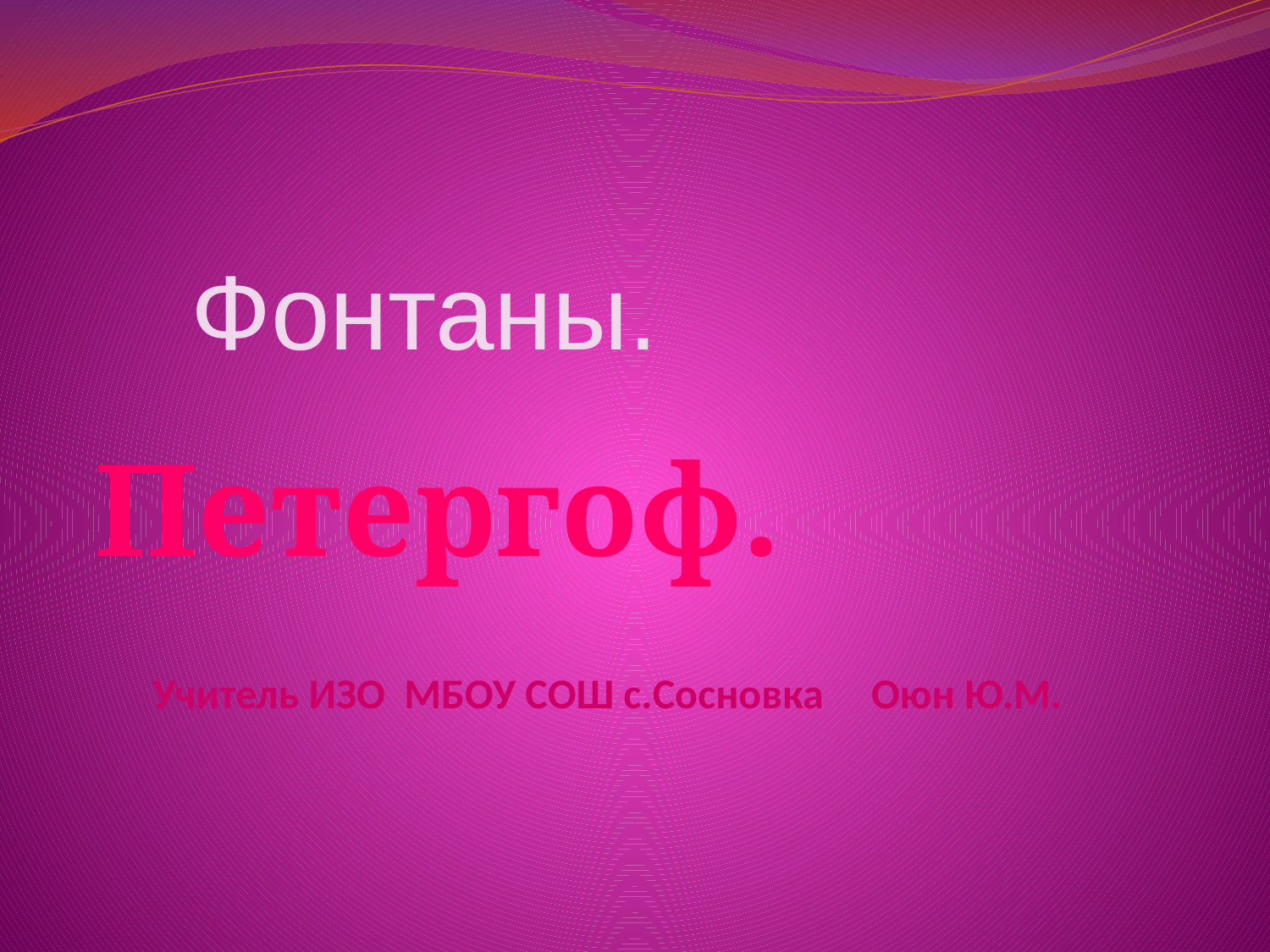

Фонтаны.
# Петергоф. Учитель ИЗО  МБОУ СОШ с.Сосновка     Оюн Ю.М.